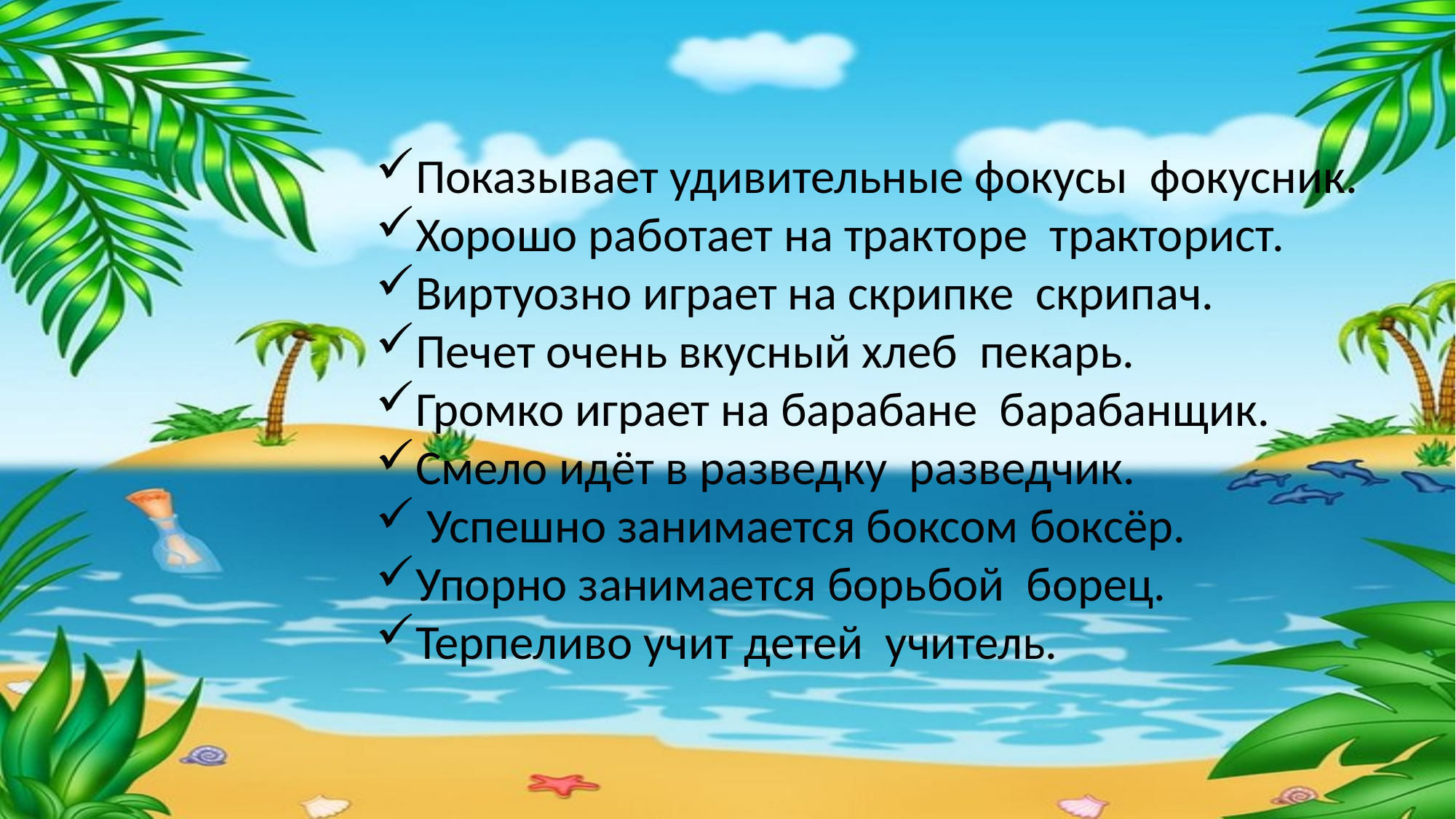

Показывает удивительные фокусы  фокусник.
Хорошо работает на тракторе  тракторист.
Виртуозно играет на скрипке  скрипач.
Печет очень вкусный хлеб  пекарь.
Громко играет на барабане  барабанщик.
Смело идёт в разведку  разведчик.
 Успешно занимается боксом боксёр.
Упорно занимается борьбой  борец.
Терпеливо учит детей  учитель.